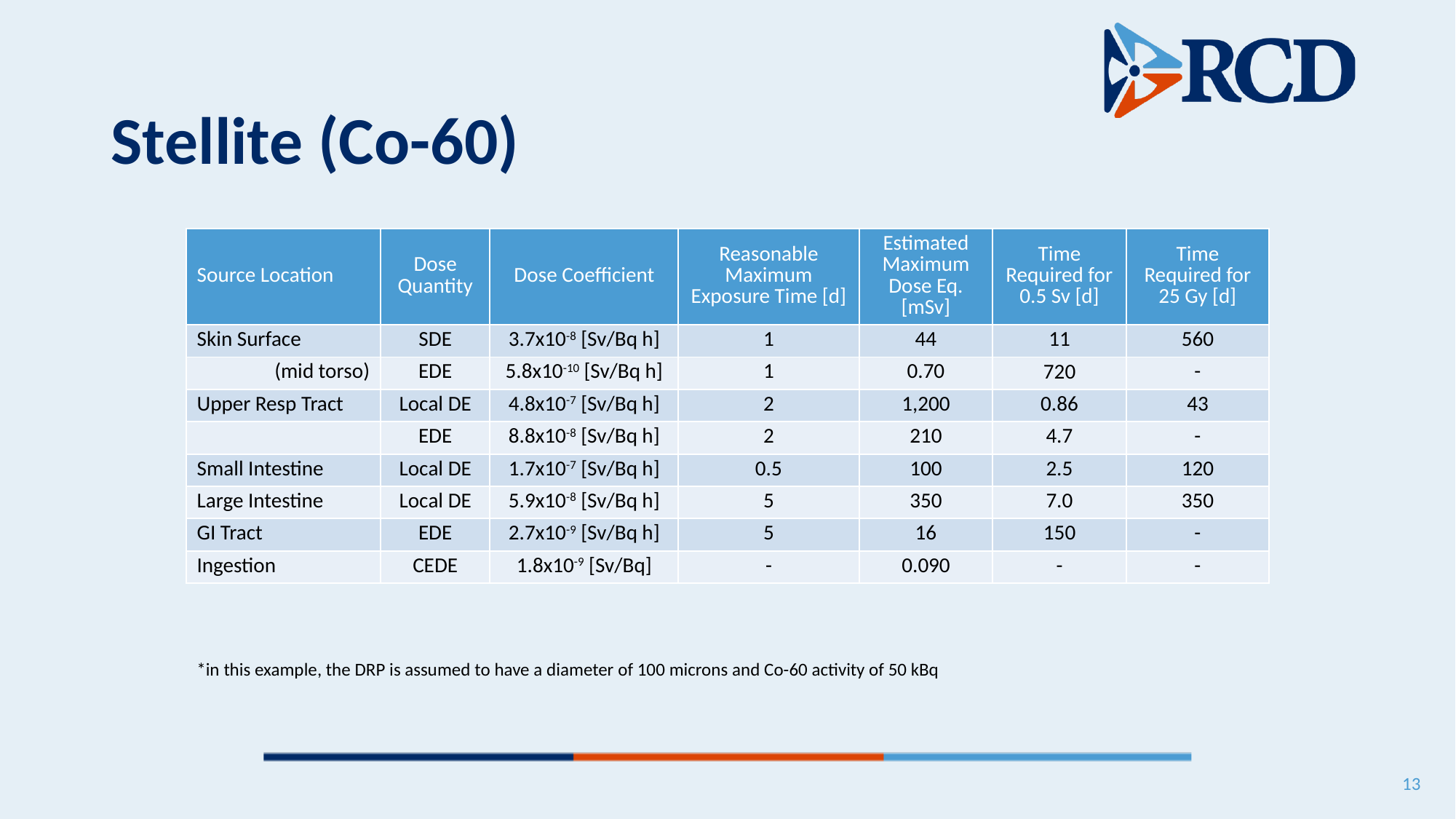

# Stellite (Co-60)
| Source Location | Dose Quantity | Dose Coefficient | Reasonable Maximum Exposure Time [d] | Estimated Maximum Dose Eq. [mSv] | Time Required for 0.5 Sv [d] | Time Required for 25 Gy [d] |
| --- | --- | --- | --- | --- | --- | --- |
| Skin Surface | SDE | 3.7x10-8 [Sv/Bq h] | 1 | 44 | 11 | 560 |
| (mid torso) | EDE | 5.8x10-10 [Sv/Bq h] | 1 | 0.70 | 720 | - |
| Upper Resp Tract | Local DE | 4.8x10-7 [Sv/Bq h] | 2 | 1,200 | 0.86 | 43 |
|  | EDE | 8.8x10-8 [Sv/Bq h] | 2 | 210 | 4.7 | - |
| Small Intestine | Local DE | 1.7x10-7 [Sv/Bq h] | 0.5 | 100 | 2.5 | 120 |
| Large Intestine | Local DE | 5.9x10-8 [Sv/Bq h] | 5 | 350 | 7.0 | 350 |
| GI Tract | EDE | 2.7x10-9 [Sv/Bq h] | 5 | 16 | 150 | - |
| Ingestion | CEDE | 1.8x10-9 [Sv/Bq] | - | 0.090 | - | - |
*in this example, the DRP is assumed to have a diameter of 100 microns and Co-60 activity of 50 kBq
13